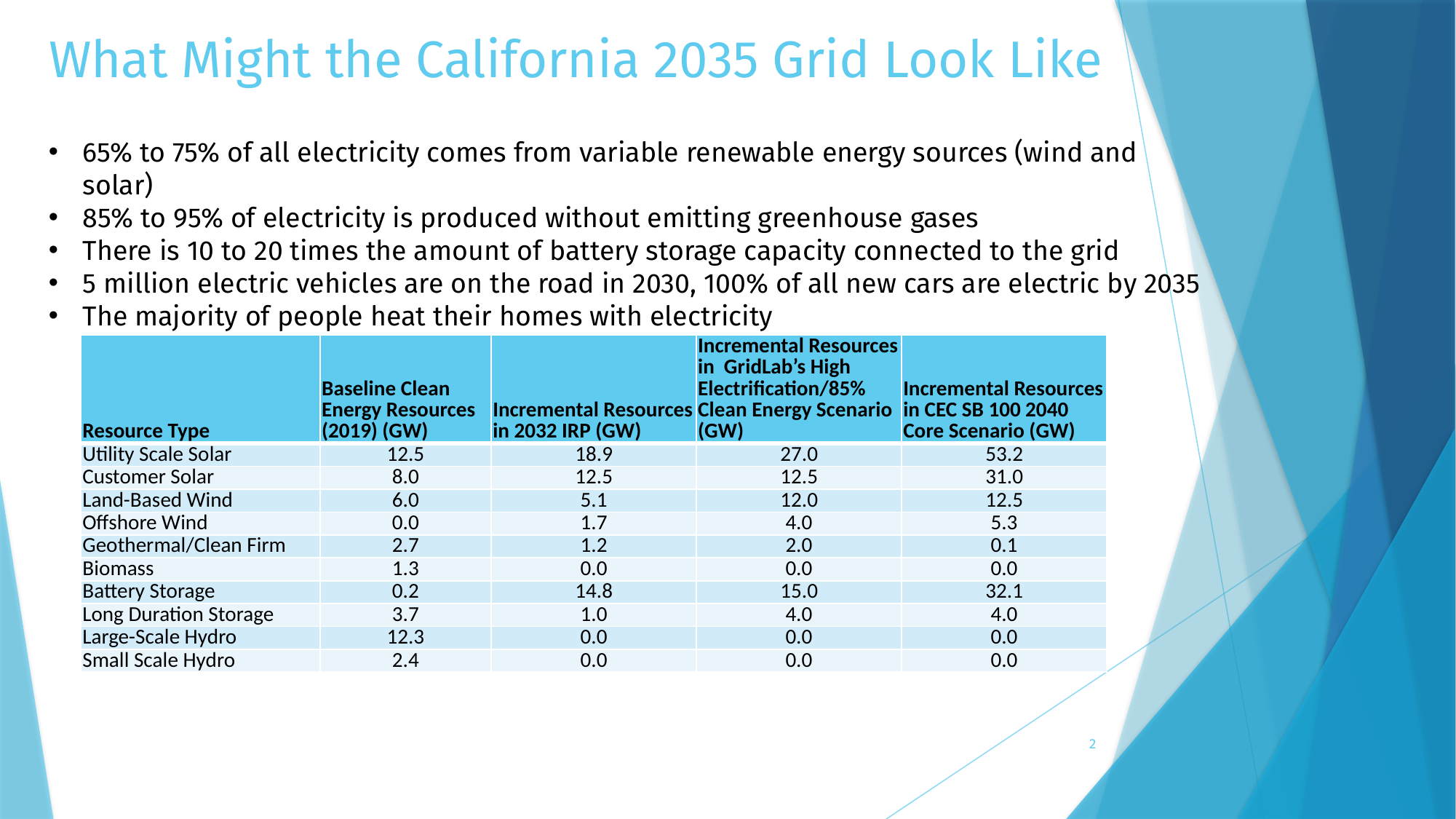

# What Might the California 2035 Grid Look Like
65% to 75% of all electricity comes from variable renewable energy sources (wind and solar)
85% to 95% of electricity is produced without emitting greenhouse gases
There is 10 to 20 times the amount of battery storage capacity connected to the grid
5 million electric vehicles are on the road in 2030, 100% of all new cars are electric by 2035
The majority of people heat their homes with electricity

| Resource Type | Baseline Clean Energy Resources (2019) (GW) | Incremental Resources in 2032 IRP (GW) | Incremental Resources in GridLab’s High Electrification/85% Clean Energy Scenario (GW) | Incremental Resources in CEC SB 100 2040 Core Scenario (GW) |
| --- | --- | --- | --- | --- |
| Utility Scale Solar | 12.5 | 18.9 | 27.0 | 53.2 |
| Customer Solar | 8.0 | 12.5 | 12.5 | 31.0 |
| Land-Based Wind | 6.0 | 5.1 | 12.0 | 12.5 |
| Offshore Wind | 0.0 | 1.7 | 4.0 | 5.3 |
| Geothermal/Clean Firm | 2.7 | 1.2 | 2.0 | 0.1 |
| Biomass | 1.3 | 0.0 | 0.0 | 0.0 |
| Battery Storage | 0.2 | 14.8 | 15.0 | 32.1 |
| Long Duration Storage | 3.7 | 1.0 | 4.0 | 4.0 |
| Large-Scale Hydro | 12.3 | 0.0 | 0.0 | 0.0 |
| Small Scale Hydro | 2.4 | 0.0 | 0.0 | 0.0 |

2